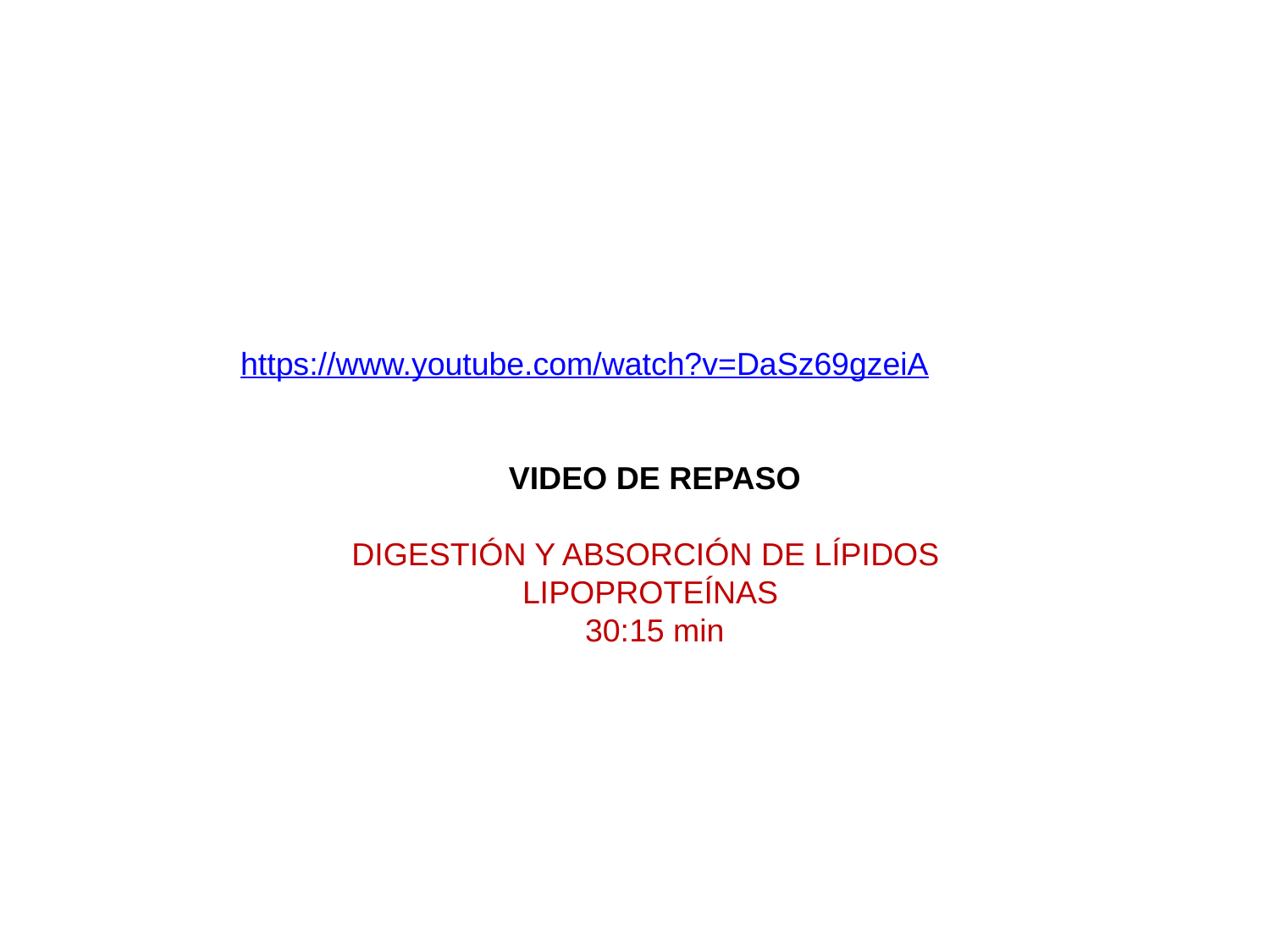

https://www.youtube.com/watch?v=DaSz69gzeiA

VIDEO DE REPASO

DIGESTIÓN Y ABSORCIÓN DE LÍPIDOS
LIPOPROTEÍNAS
30:15 min